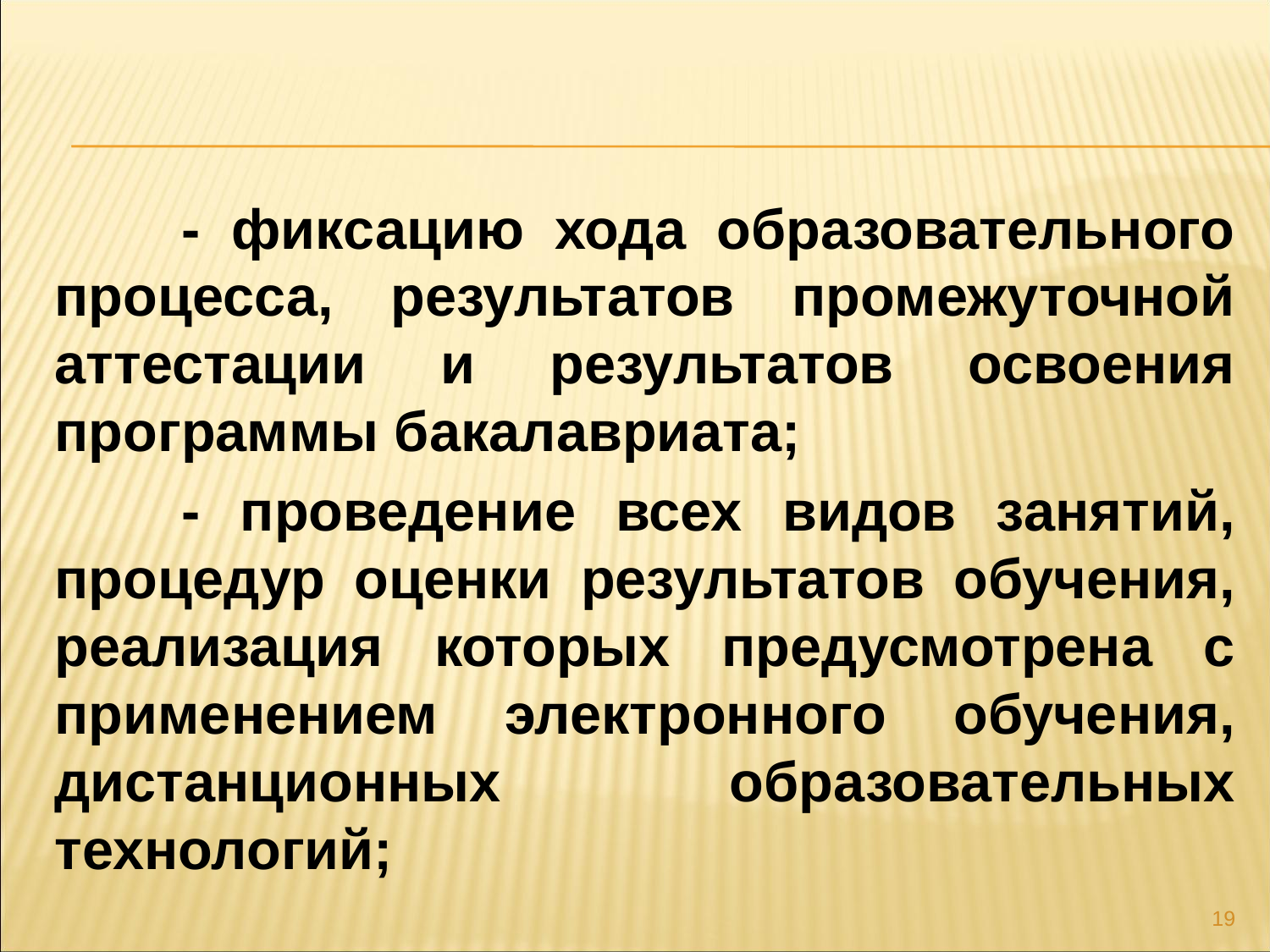

- фиксацию хода образовательного процесса, результатов промежуточной аттестации и результатов освоения программы бакалавриата;
	- проведение всех видов занятий, процедур оценки результатов обучения, реализация которых предусмотрена с применением электронного обучения, дистанционных образовательных технологий;
19